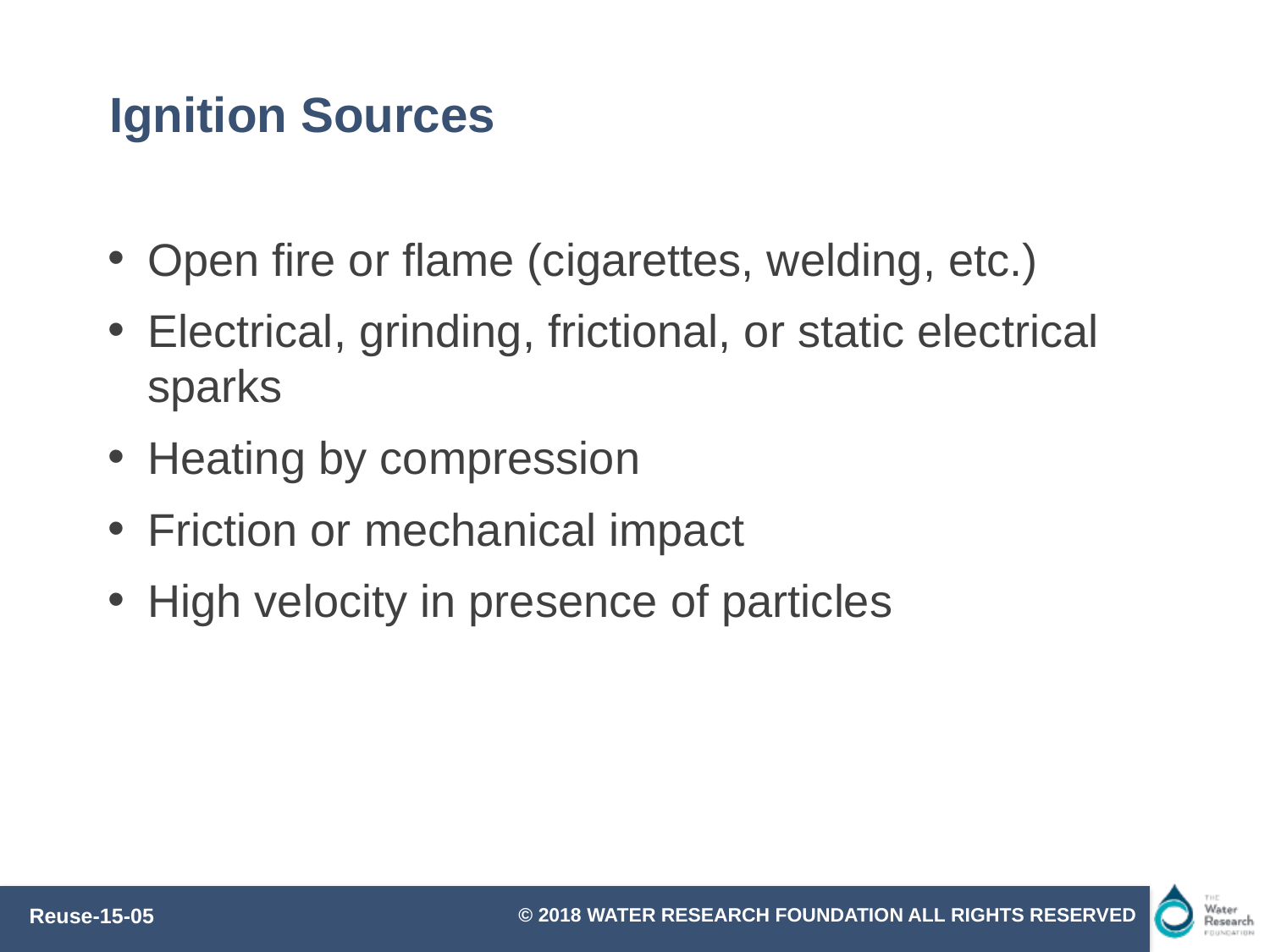

# Ignition Sources
Open fire or flame (cigarettes, welding, etc.)
Electrical, grinding, frictional, or static electrical sparks
Heating by compression
Friction or mechanical impact
High velocity in presence of particles